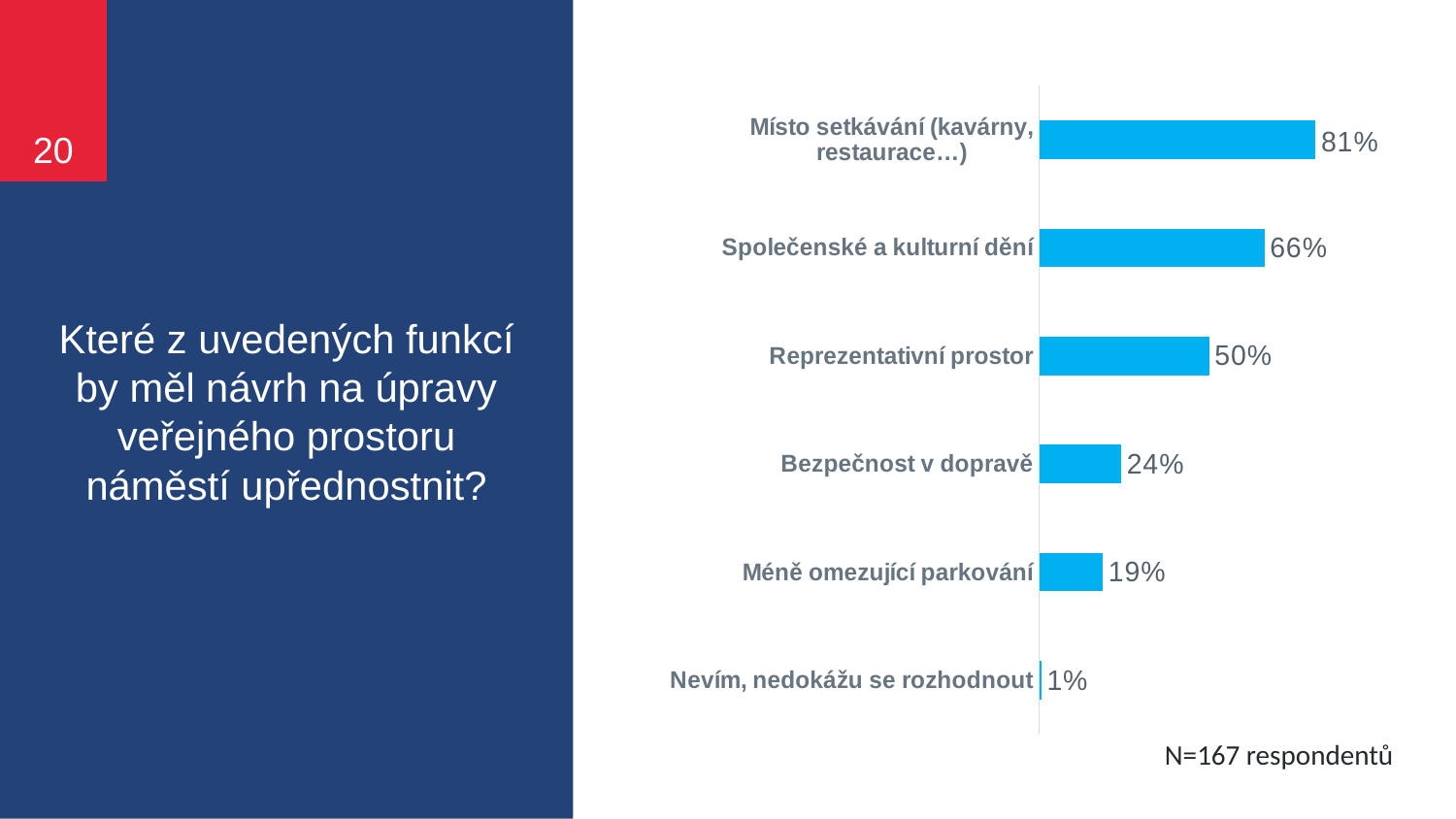

20

### Chart

| Category |  |
|---|---|
| Nevím, nedokážu se rozhodnout | 0.005988023952095809 |
| Méně omezující parkování | 0.18562874251497005 |
| Bezpečnost v dopravě | 0.23952095808383234 |
| Reprezentativní prostor | 0.49700598802395207 |
| Společenské a kulturní dění | 0.6586826347305389 |
| Místo setkávání (kavárny, restaurace…) | 0.8083832335329342 |
Které z uvedených funkcí by měl návrh na úpravy veřejného prostoru náměstí upřednostnit?
N=167 respondentů